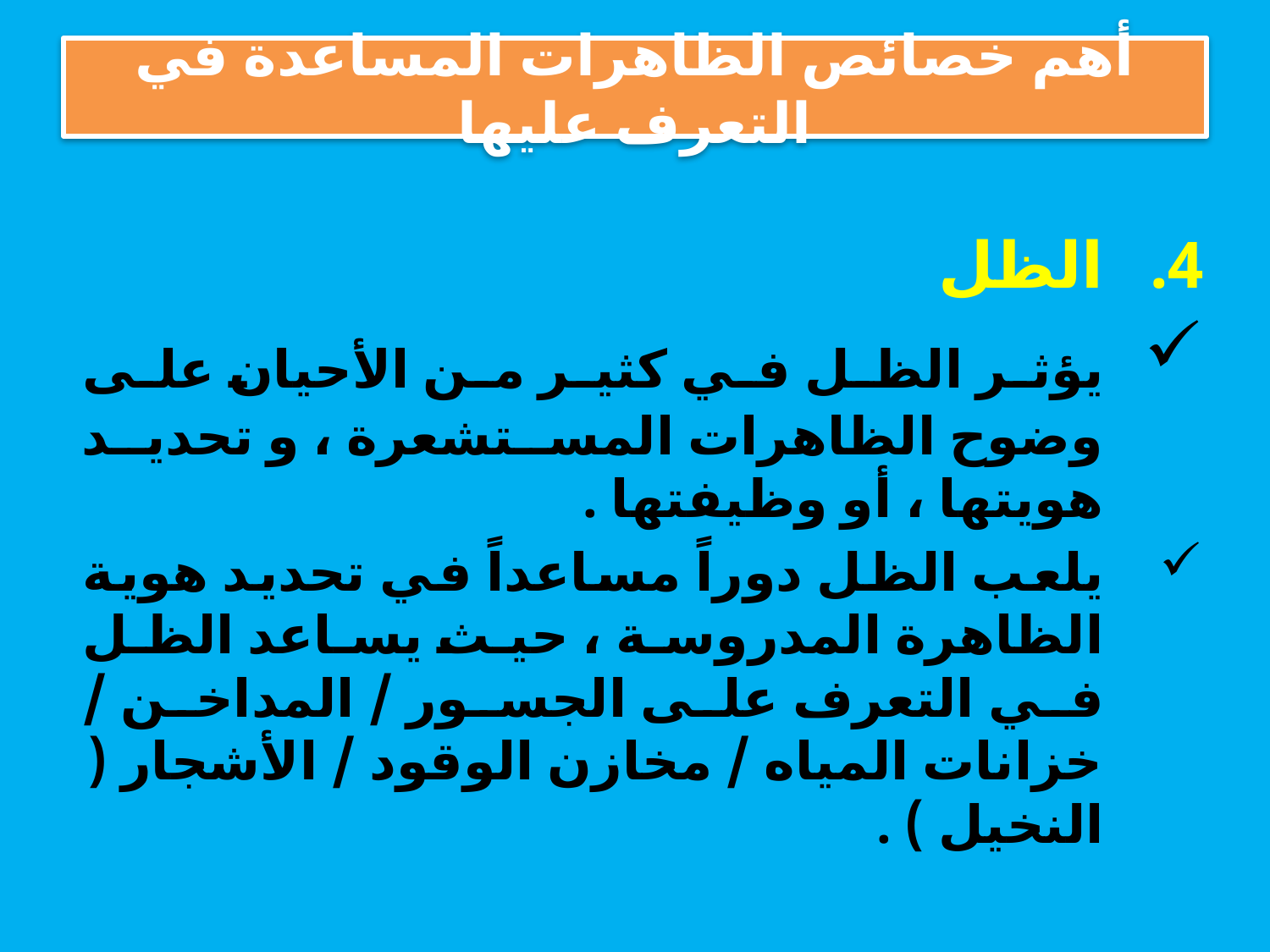

# أهم خصائص الظاهرات المساعدة في التعرف عليها
الظل
	يؤثر الظل في كثير من الأحيان على وضوح الظاهرات المستشعرة ، و تحديد هويتها ، أو وظيفتها .
يلعب الظل دوراً مساعداً في تحديد هوية الظاهرة المدروسة ، حيث يساعد الظل في التعرف على الجسور / المداخن / خزانات المياه / مخازن الوقود / الأشجار ( النخيل ) .